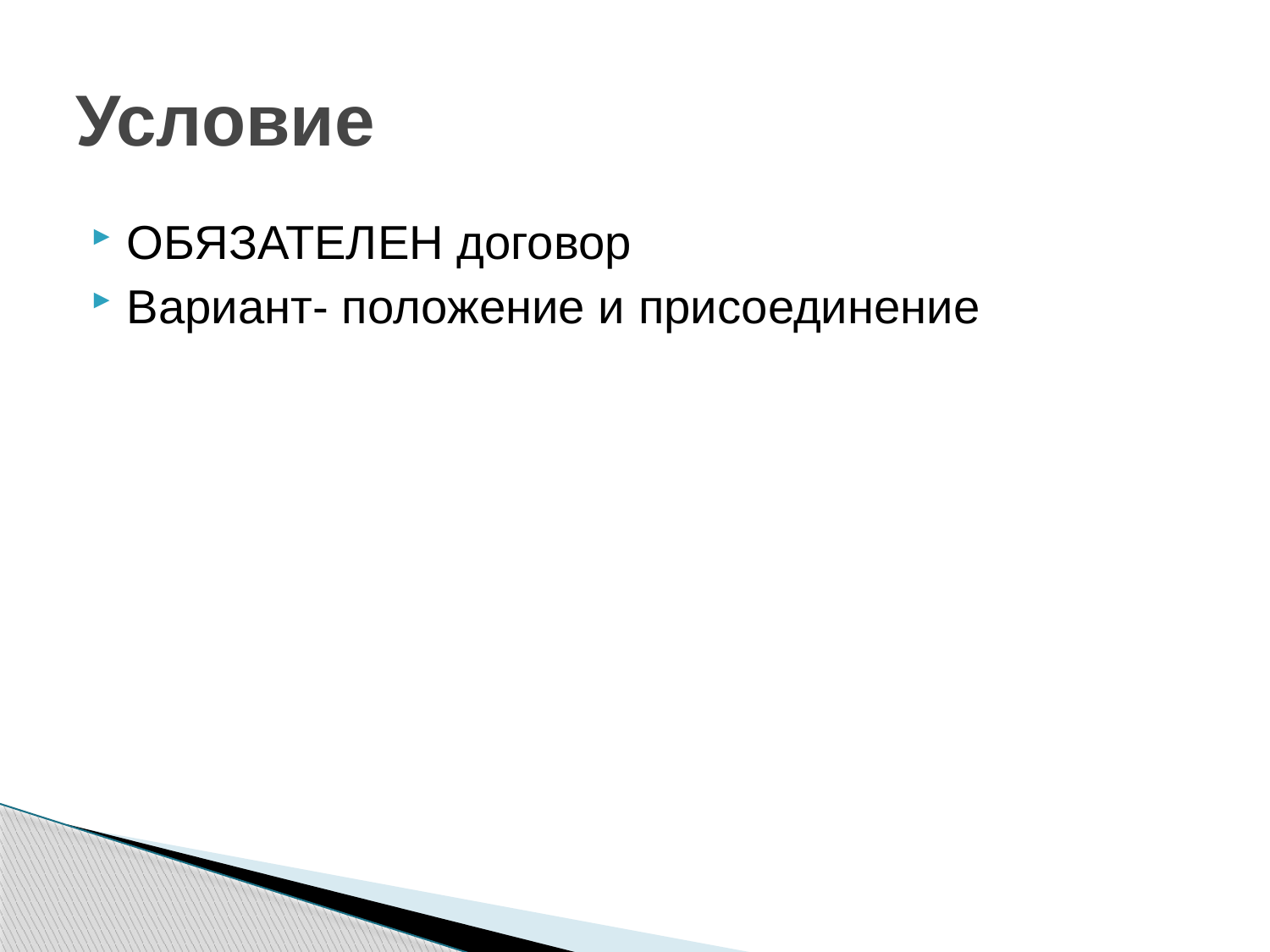

# Условие
ОБЯЗАТЕЛЕН договор
Вариант- положение и присоединение